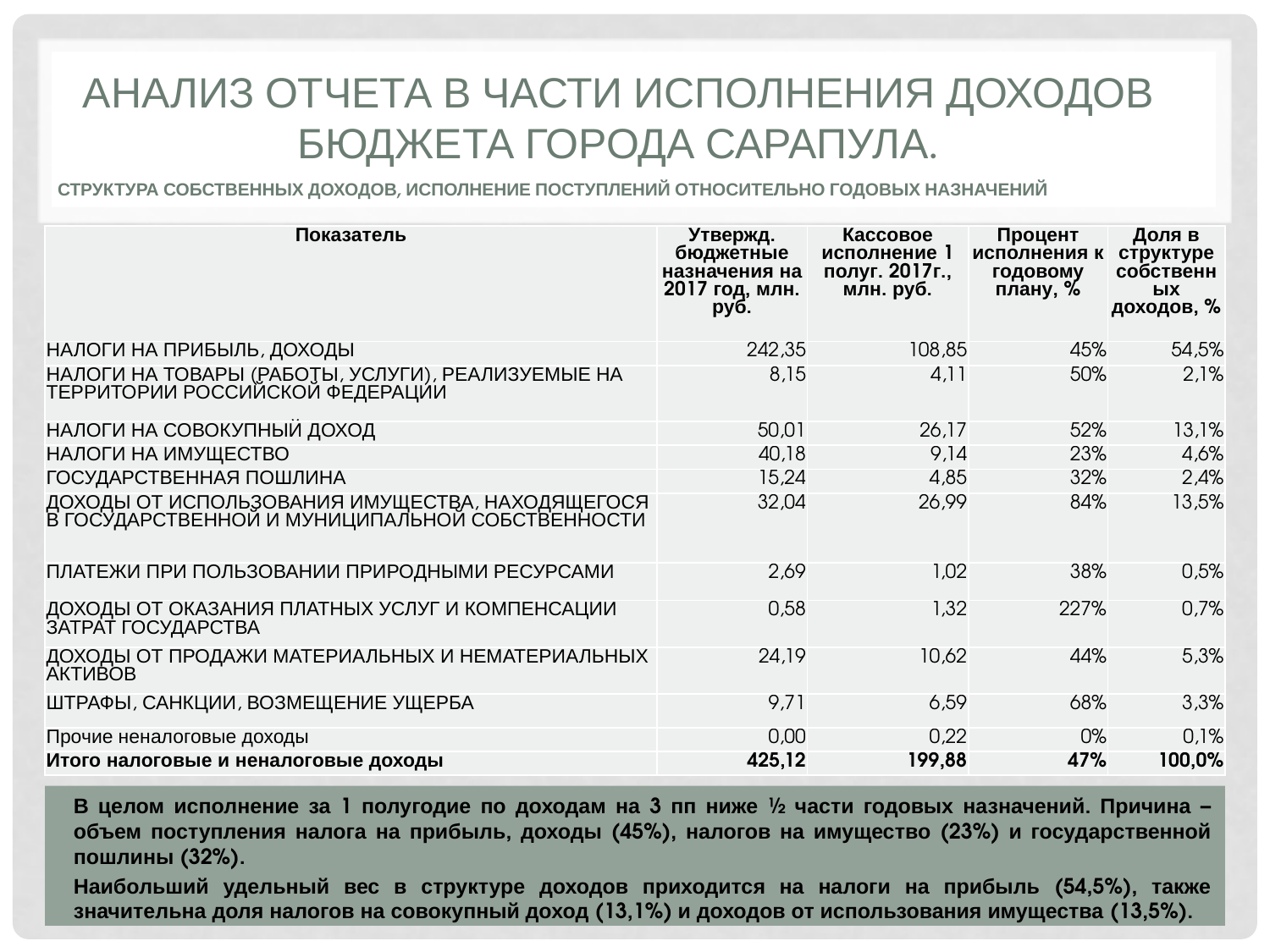

# Анализ отчета в части исполнения доходов бюджета города Сарапула.
Структура собственных доходов, исполнение поступлений относительно годовых назначений
| Показатель | Утвержд. бюджетные назначения на 2017 год, млн. руб. | Кассовое исполнение 1 полуг. 2017г., млн. руб. | Процент исполнения к годовому плану, % | Доля в структуре собственных доходов, % |
| --- | --- | --- | --- | --- |
| НАЛОГИ НА ПРИБЫЛЬ, ДОХОДЫ | 242,35 | 108,85 | 45% | 54,5% |
| НАЛОГИ НА ТОВАРЫ (РАБОТЫ, УСЛУГИ), РЕАЛИЗУЕМЫЕ НА ТЕРРИТОРИИ РОССИЙСКОЙ ФЕДЕРАЦИИ | 8,15 | 4,11 | 50% | 2,1% |
| НАЛОГИ НА СОВОКУПНЫЙ ДОХОД | 50,01 | 26,17 | 52% | 13,1% |
| НАЛОГИ НА ИМУЩЕСТВО | 40,18 | 9,14 | 23% | 4,6% |
| ГОСУДАРСТВЕННАЯ ПОШЛИНА | 15,24 | 4,85 | 32% | 2,4% |
| ДОХОДЫ ОТ ИСПОЛЬЗОВАНИЯ ИМУЩЕСТВА, НАХОДЯЩЕГОСЯ В ГОСУДАРСТВЕННОЙ И МУНИЦИПАЛЬНОЙ СОБСТВЕННОСТИ | 32,04 | 26,99 | 84% | 13,5% |
| ПЛАТЕЖИ ПРИ ПОЛЬЗОВАНИИ ПРИРОДНЫМИ РЕСУРСАМИ | 2,69 | 1,02 | 38% | 0,5% |
| ДОХОДЫ ОТ ОКАЗАНИЯ ПЛАТНЫХ УСЛУГ И КОМПЕНСАЦИИ ЗАТРАТ ГОСУДАРСТВА | 0,58 | 1,32 | 227% | 0,7% |
| ДОХОДЫ ОТ ПРОДАЖИ МАТЕРИАЛЬНЫХ И НЕМАТЕРИАЛЬНЫХ АКТИВОВ | 24,19 | 10,62 | 44% | 5,3% |
| ШТРАФЫ, САНКЦИИ, ВОЗМЕЩЕНИЕ УЩЕРБА | 9,71 | 6,59 | 68% | 3,3% |
| Прочие неналоговые доходы | 0,00 | 0,22 | 0% | 0,1% |
| Итого налоговые и неналоговые доходы | 425,12 | 199,88 | 47% | 100,0% |
В целом исполнение за 1 полугодие по доходам на 3 пп ниже ½ части годовых назначений. Причина –объем поступления налога на прибыль, доходы (45%), налогов на имущество (23%) и государственной пошлины (32%).
Наибольший удельный вес в структуре доходов приходится на налоги на прибыль (54,5%), также значительна доля налогов на совокупный доход (13,1%) и доходов от использования имущества (13,5%).

8